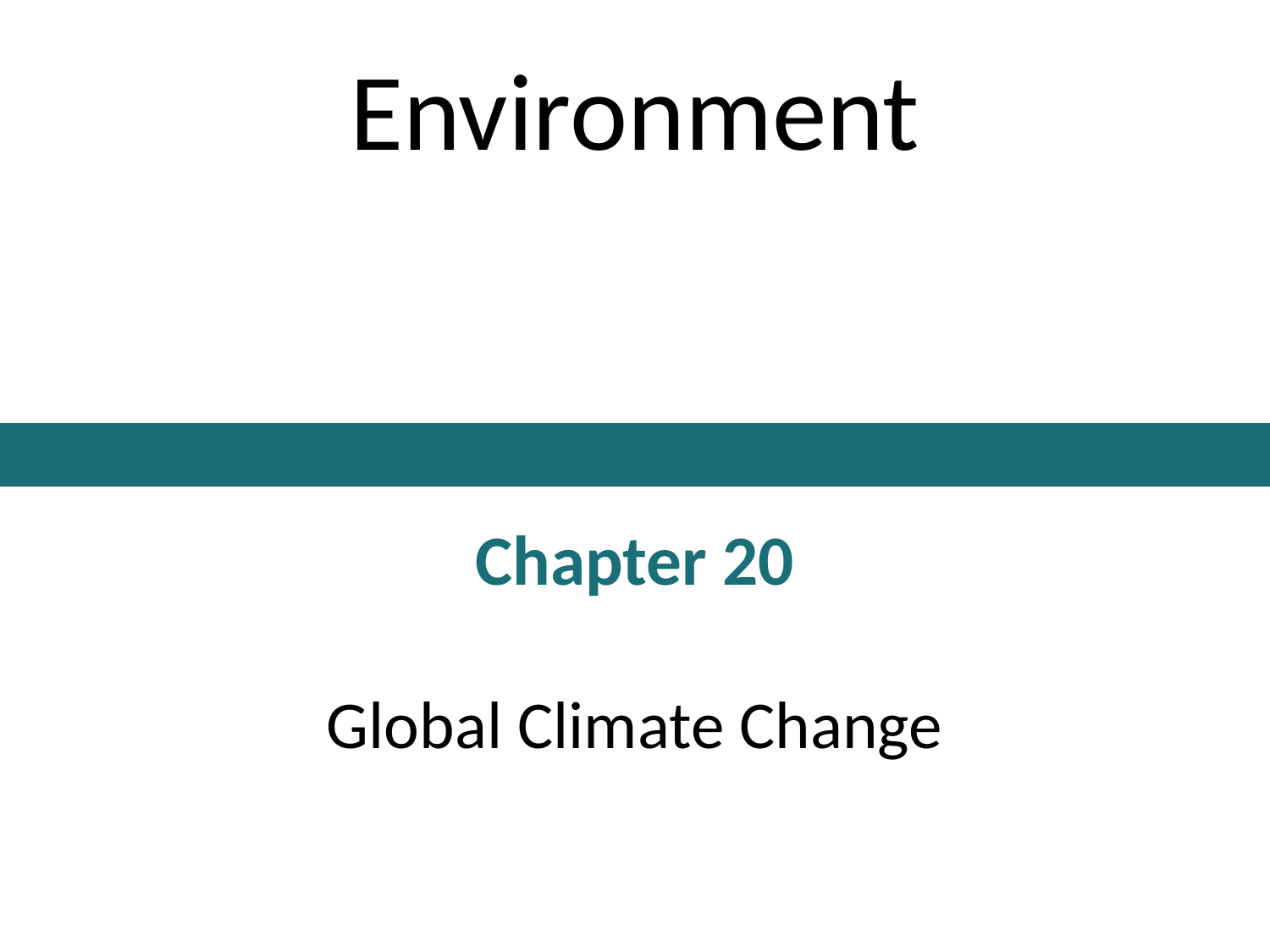

# Environment
Chapter 20
Global Climate Change